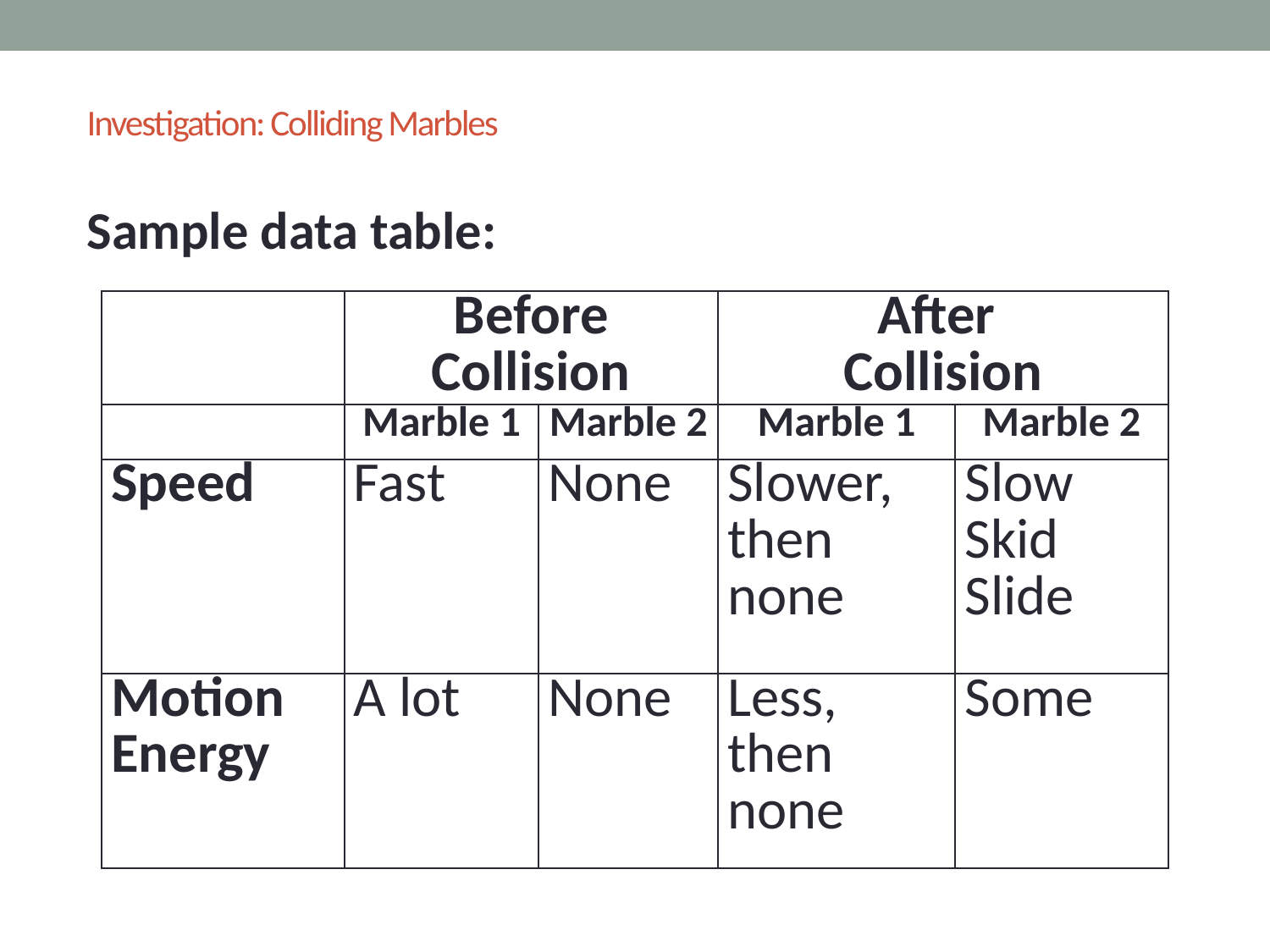

# Investigation: Colliding Marbles
Sample data table:
|  | Before Collision |  | After Collision |  |
| --- | --- | --- | --- | --- |
|  | Marble 1 | Marble 2 | Marble 1 | Marble 2 |
| Speed | Fast | None | Slower, then none | Slow Skid Slide |
| Motion Energy | A lot | None | Less, then none | Some |